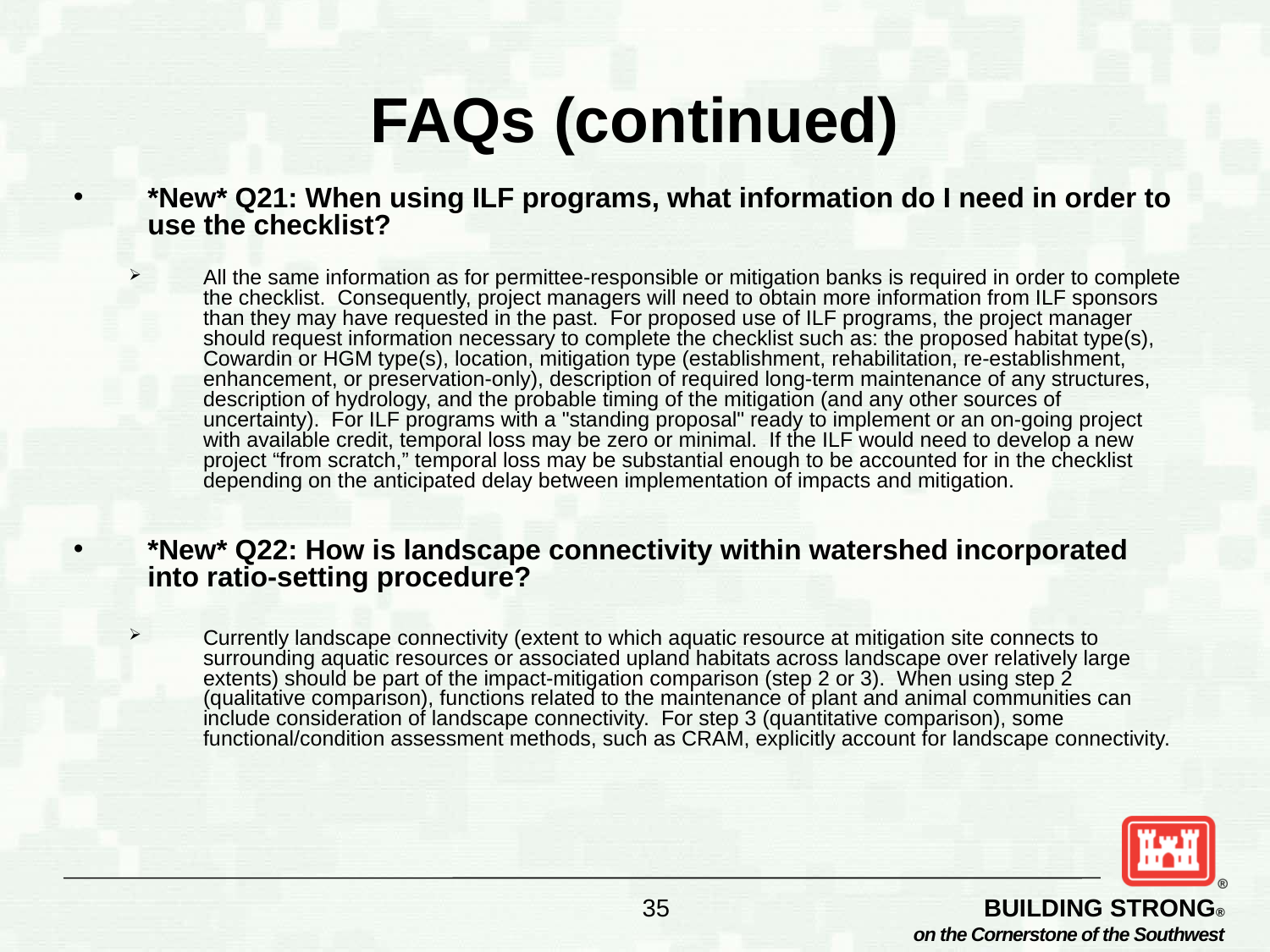

# FAQs (continued)
*New* Q21: When using ILF programs, what information do I need in order to use the checklist?

All the same information as for permittee-responsible or mitigation banks is required in order to complete the checklist.  Consequently, project managers will need to obtain more information from ILF sponsors than they may have requested in the past.  For proposed use of ILF programs, the project manager should request information necessary to complete the checklist such as: the proposed habitat type(s), Cowardin or HGM type(s), location, mitigation type (establishment, rehabilitation, re-establishment, enhancement, or preservation-only), description of required long-term maintenance of any structures, description of hydrology, and the probable timing of the mitigation (and any other sources of uncertainty).  For ILF programs with a "standing proposal" ready to implement or an on-going project with available credit, temporal loss may be zero or minimal.  If the ILF would need to develop a new project “from scratch,” temporal loss may be substantial enough to be accounted for in the checklist depending on the anticipated delay between implementation of impacts and mitigation.

*New* Q22: How is landscape connectivity within watershed incorporated into ratio-setting procedure?

Currently landscape connectivity (extent to which aquatic resource at mitigation site connects to surrounding aquatic resources or associated upland habitats across landscape over relatively large extents) should be part of the impact-mitigation comparison (step 2 or 3).  When using step 2 (qualitative comparison), functions related to the maintenance of plant and animal communities can include consideration of landscape connectivity.  For step 3 (quantitative comparison), some functional/condition assessment methods, such as CRAM, explicitly account for landscape connectivity.

35